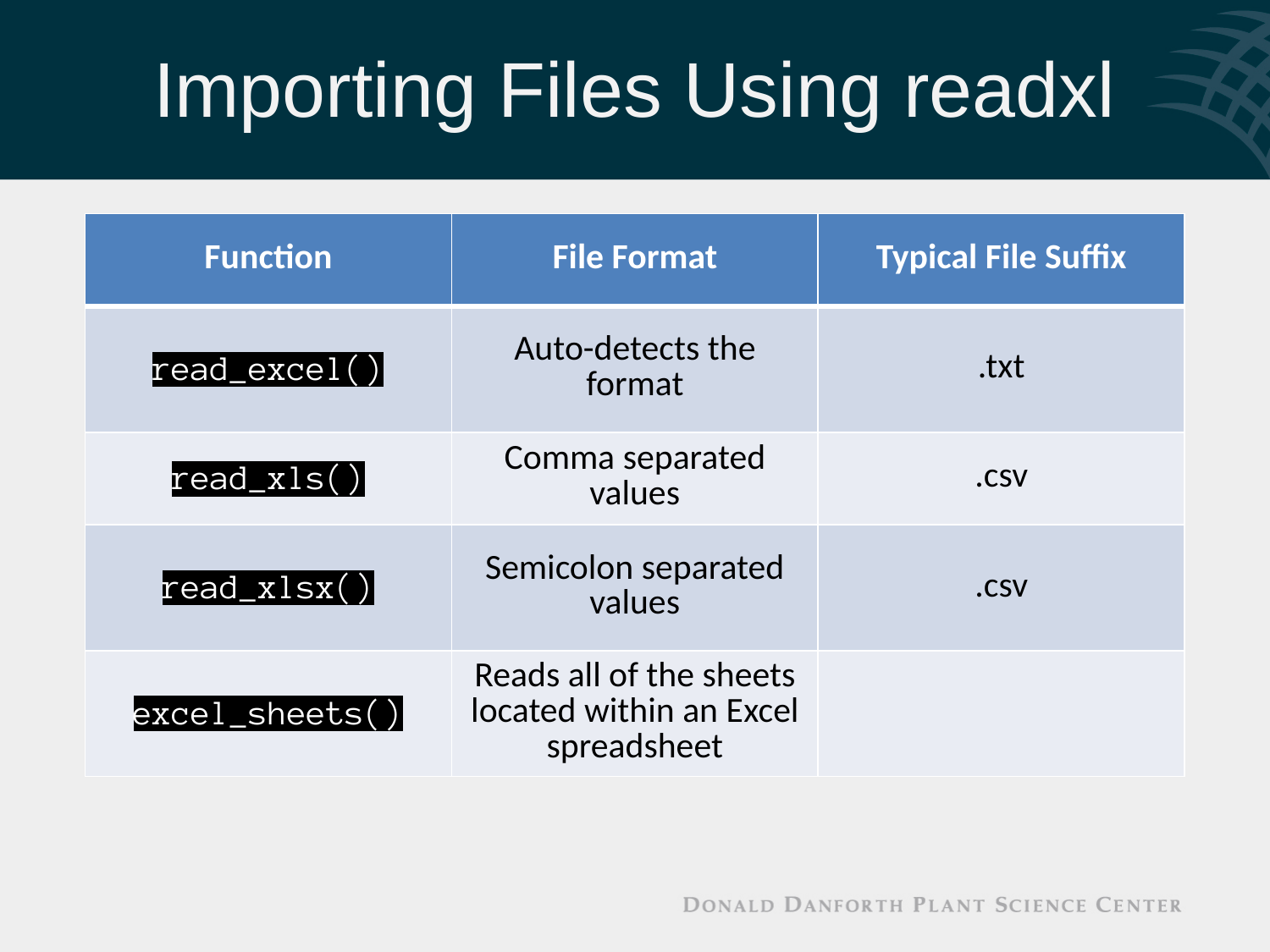

# Importing Files Using readxl
| Function | File Format | Typical File Suffix |
| --- | --- | --- |
| read\_excel() | Auto-detects the format | .txt |
| read\_xls() | Comma separated values | .csv |
| read\_xlsx() | Semicolon separated values | .csv |
| excel\_sheets() | Reads all of the sheets located within an Excel spreadsheet |  |